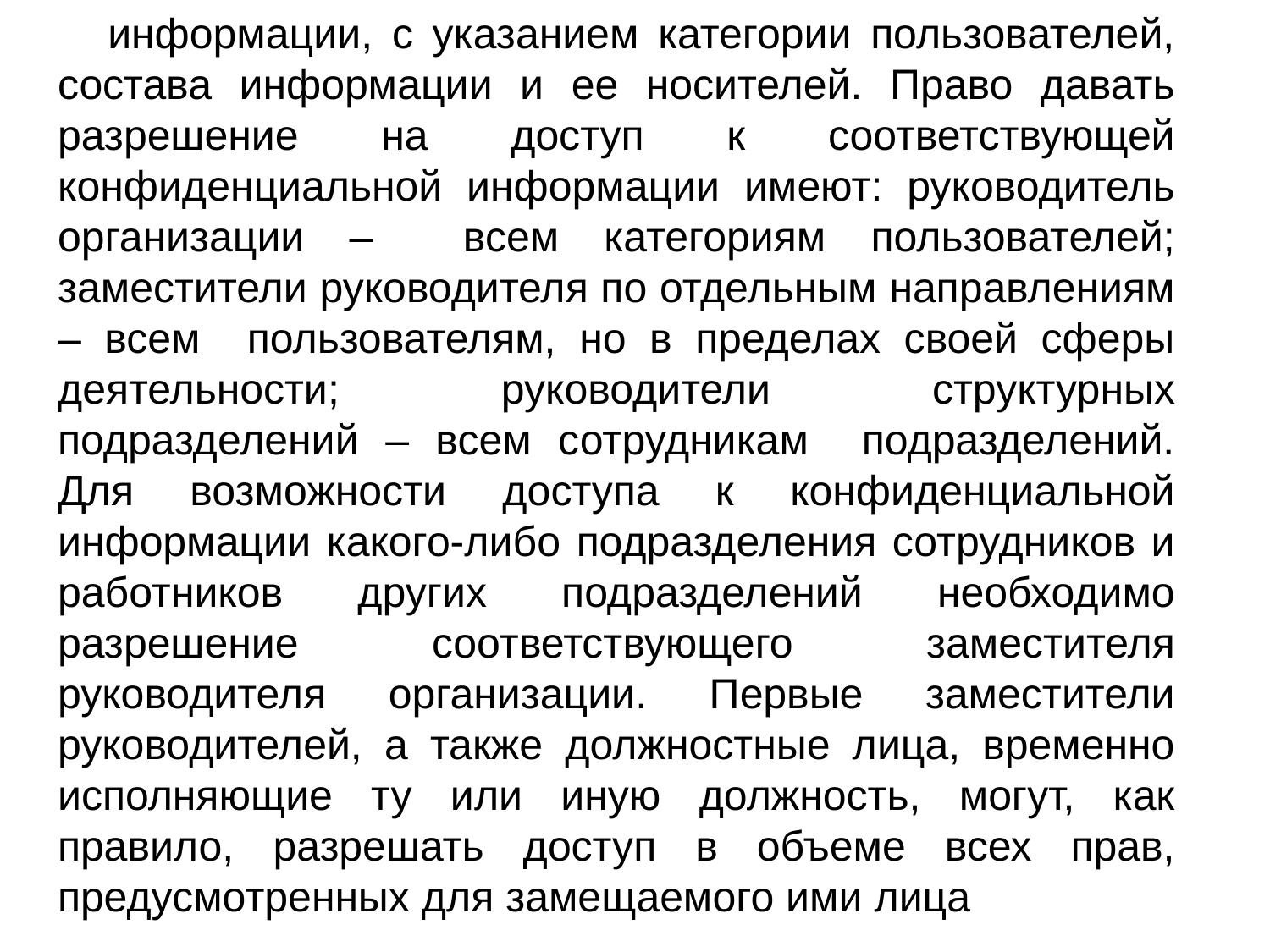

информации, с указанием категории пользователей, состава информации и ее носителей. Право давать разрешение на доступ к соответствующей конфиденциальной информации имеют: руководитель организации –  всем категориям пользователей; заместители руководителя по отдельным направлениям – всем  пользователям, но в пределах своей сферы деятельности; руководители структурных подразделений – всем сотрудникам  подразделений. Для возможности доступа к конфиденциальной информации какого-либо подразделения сотрудников и работников других подразделений необходимо разрешение соответствующего заместителя руководителя организации. Первые заместители руководителей, а также должностные лица, временно исполняющие ту или иную должность, могут, как правило, разрешать доступ в объеме всех прав, предусмотренных для замещаемого ими лица